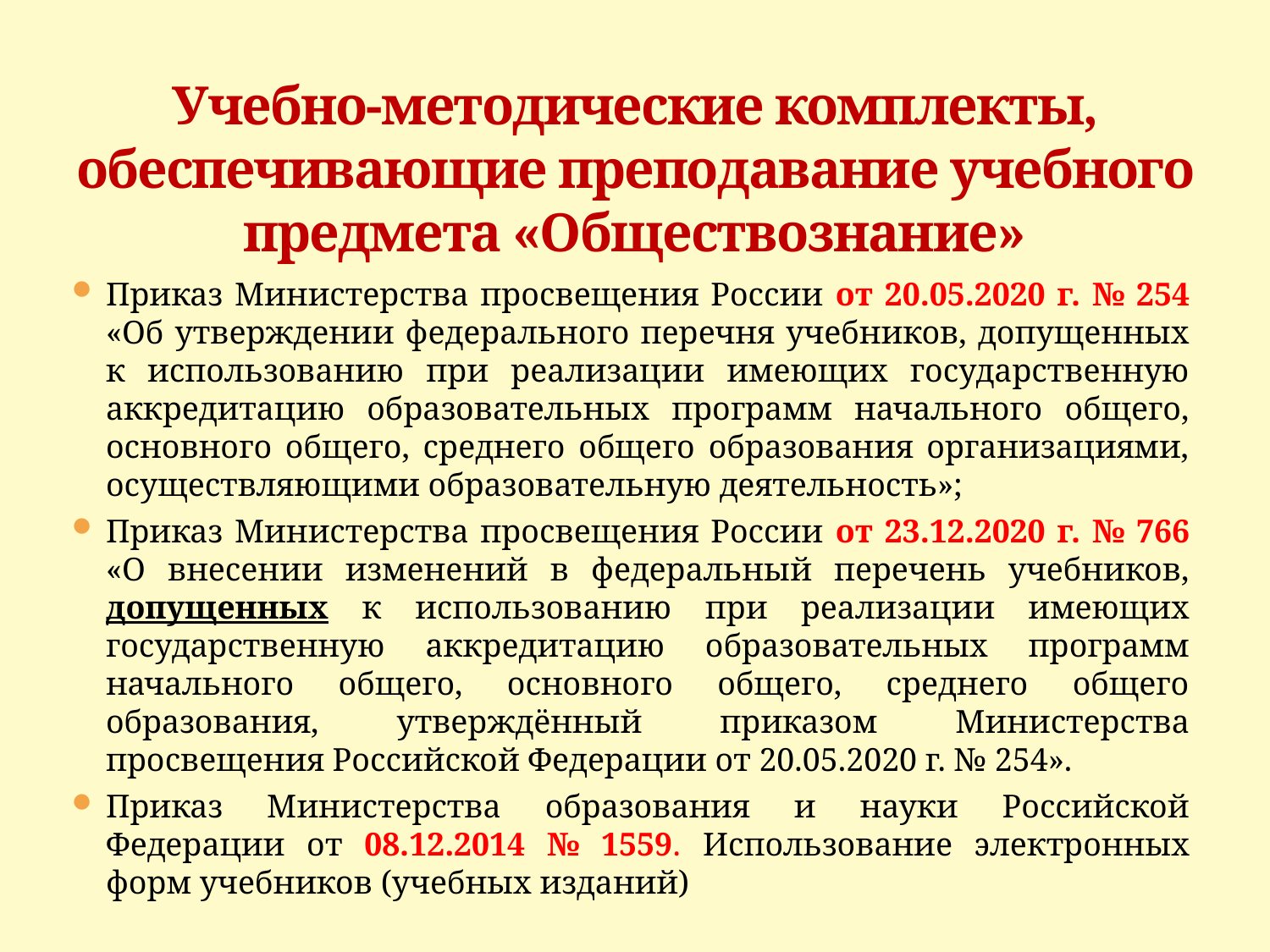

# Учебно-методические комплекты, обеспечивающие преподавание учебного предмета «Обществознание»
Приказ Министерства просвещения России от 20.05.2020 г. № 254 «Об утверждении федерального перечня учебников, допущенных к использованию при реализации имеющих государственную аккредитацию образовательных программ начального общего, основного общего, среднего общего образования организациями, осуществляющими образовательную деятельность»;
Приказ Министерства просвещения России от 23.12.2020 г. № 766 «О внесении изменений в федеральный перечень учебников, допущенных к использованию при реализации имеющих государственную аккредитацию образовательных программ начального общего, основного общего, среднего общего образования, утверждённый приказом Министерства просвещения Российской Федерации от 20.05.2020 г. № 254».
Приказ Министерства образования и науки Российской Федерации от 08.12.2014 № 1559. Использование электронных форм учебников (учебных изданий)